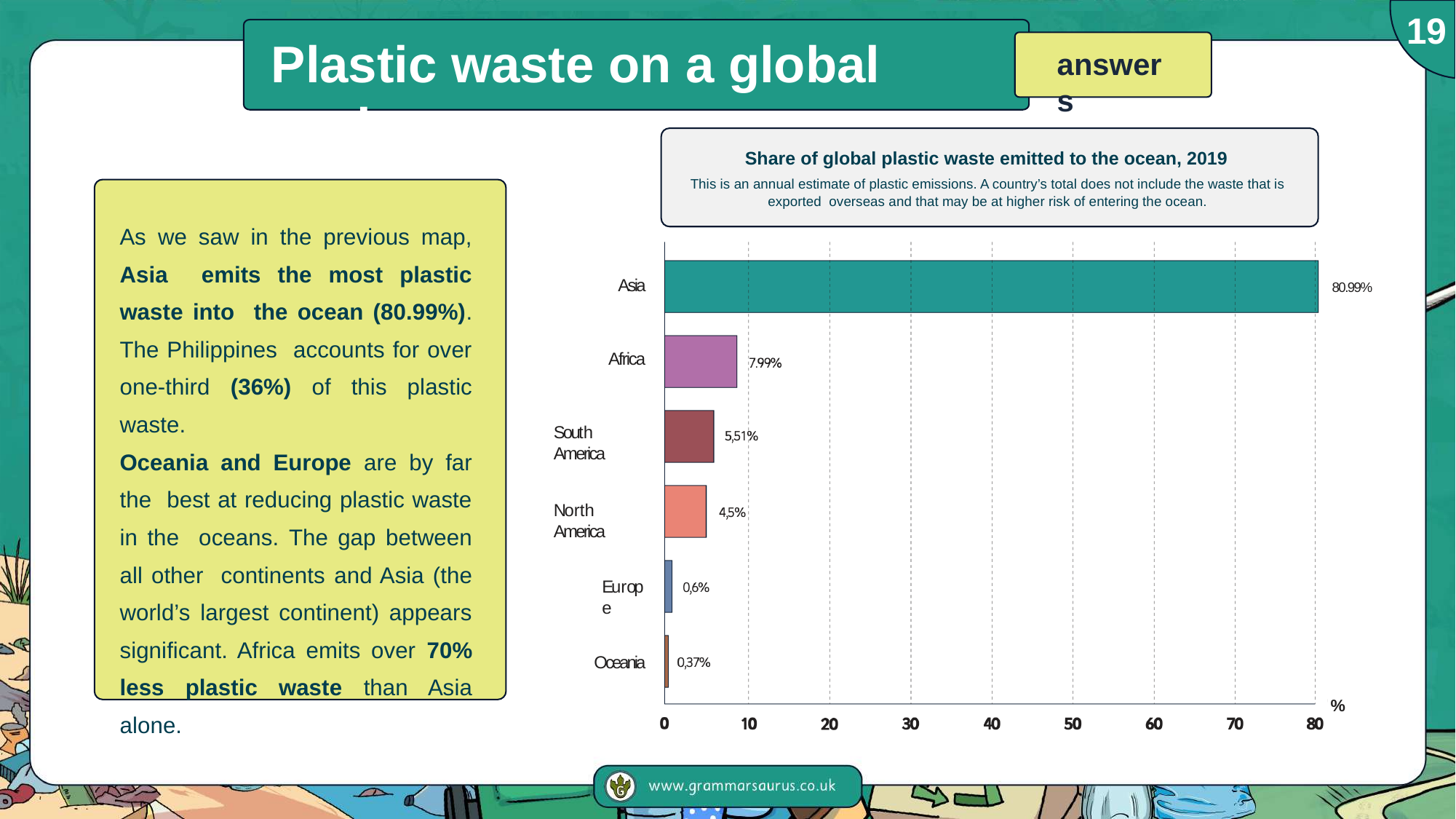

19

# Plastic waste on a global scale

answers

Share of global plastic waste emitted to the ocean, 2019
This is an annual estimate of plastic emissions. A country’s total does not include the waste that is exported  overseas and that may be at higher risk of entering the ocean.

As we saw in the previous map, Asia  emits the most plastic waste into  the ocean (80.99%). The Philippines  accounts for over one-third (36%) of this plastic waste.
Oceania and Europe are by far the  best at reducing plastic waste in the  oceans. The gap between all other  continents and Asia (the world’s largest continent) appears significant. Africa emits over 70% less plastic waste than Asia alone.

Asia
80.99%
Africa

South America
North America
Europe
Oceania
%
0
10
30
40
50
60
70
20